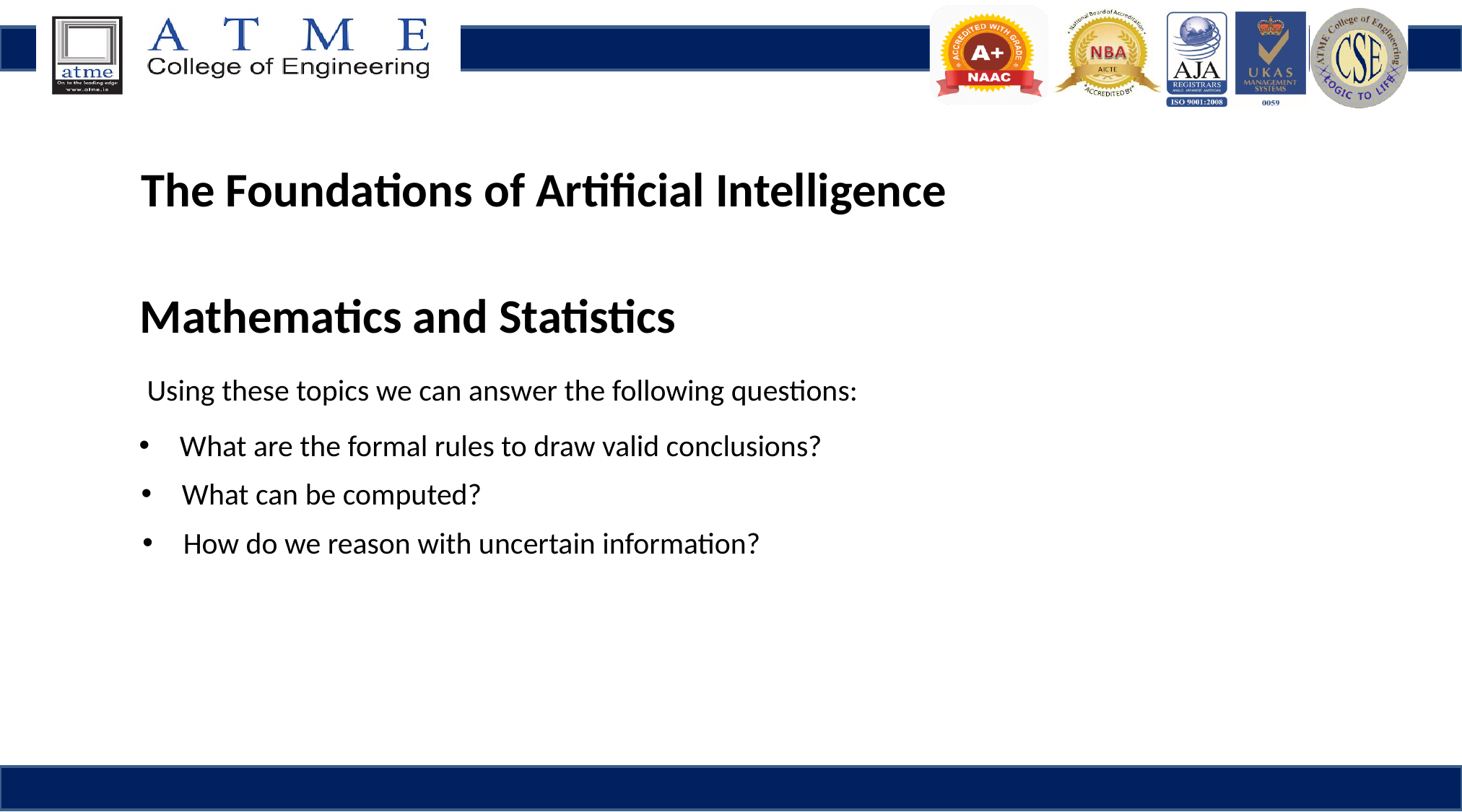

The Foundations of Artificial Intelligence
Mathematics and Statistics
Using these topics we can answer the following questions:
What are the formal rules to draw valid conclusions?
What can be computed?
How do we reason with uncertain information?